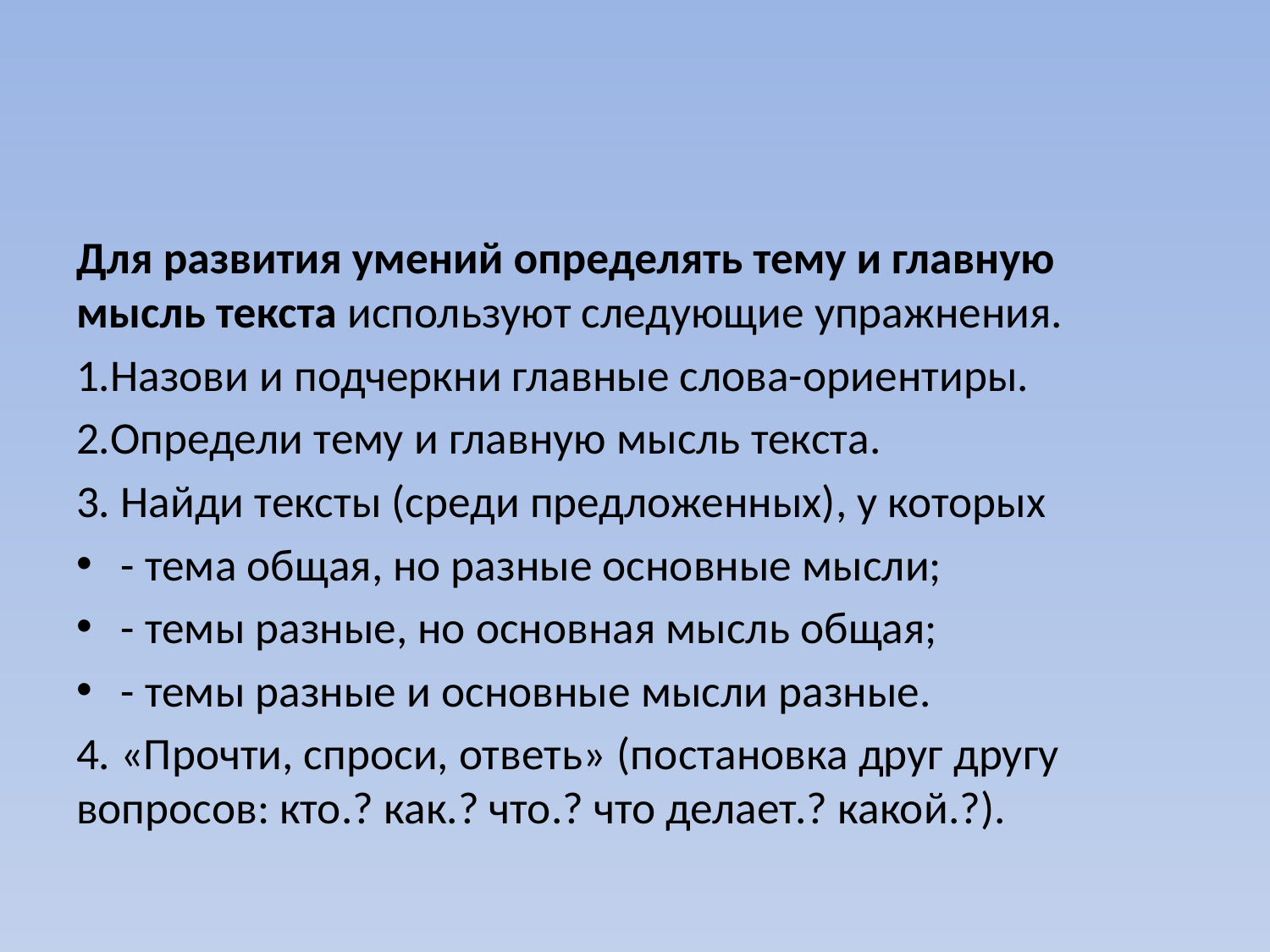

#
Для развития умений определять тему и главную мысль текста исполь­зуют следующие упражнения.
1.Назови и подчеркни главные слова-ориентиры.
2.Определи тему и главную мысль текста.
3. Найди тексты (среди предложенных), у которых
- тема общая, но разные основные мысли;
- темы разные, но основная мысль общая;
- темы разные и основные мысли разные.
4. «Прочти, спроси, ответь» (по­становка друг другу вопросов: кто.? как.? что.? что делает.? какой.?).